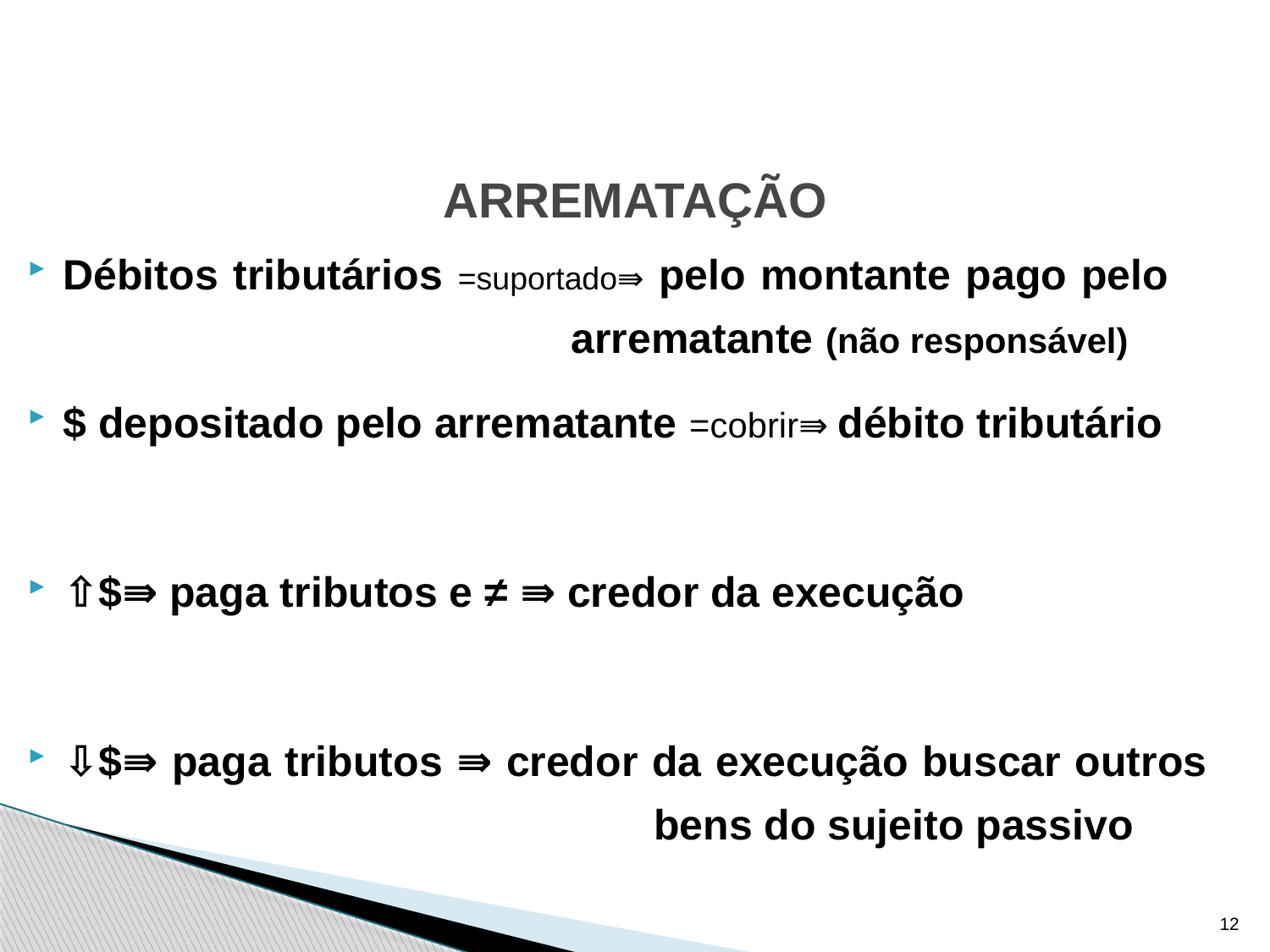

# ARREMATAÇÃO
Débitos tributários =suportado⇛ pelo montante pago pelo 					arrematante (não responsável)
$ depositado pelo arrematante =cobrir⇛ débito tributário

⇧$⇛ paga tributos e ≠ ⇛ credor da execução

⇩$⇛ paga tributos ⇛ credor da execução buscar outros 					       bens do sujeito passivo

12